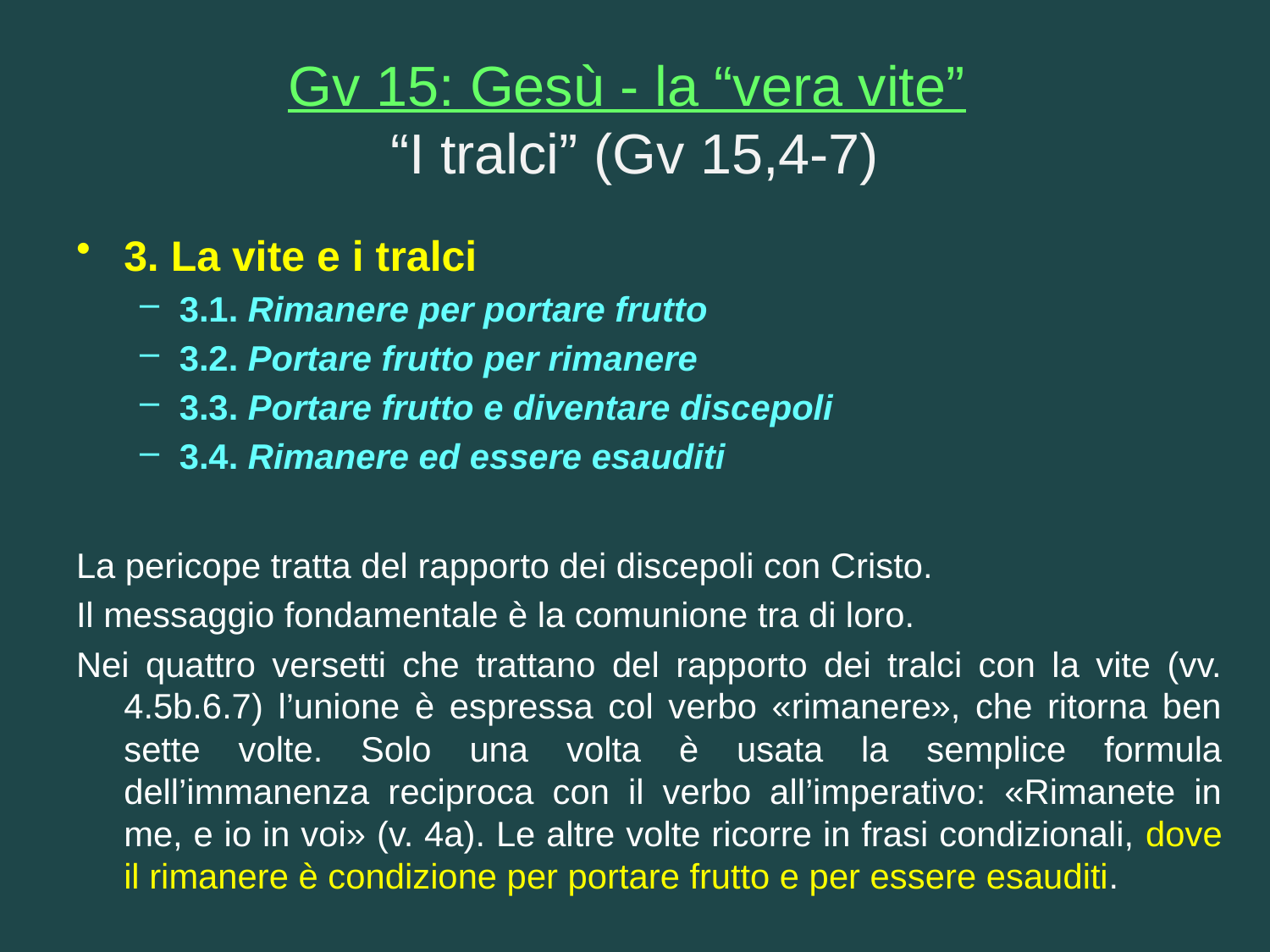

# Gv 15: Gesù - la “vera vite” “I tralci” (Gv 15,4-7)
3. La vite e i tralci
3.1. Rimanere per portare frutto
3.2. Portare frutto per rimanere
3.3. Portare frutto e diventare discepoli
3.4. Rimanere ed essere esauditi

La pericope tratta del rapporto dei discepoli con Cristo.
Il messaggio fondamentale è la comunione tra di loro.
Nei quattro versetti che trattano del rapporto dei tralci con la vite (vv. 4.5b.6.7) l’unione è espressa col verbo «rimanere», che ritorna ben sette volte. Solo una volta è usata la semplice formula dell’immanenza reciproca con il verbo all’imperativo: «Rimanete in me, e io in voi» (v. 4a). Le altre volte ricorre in frasi condizionali, dove il rimanere è condizione per portare frutto e per essere esauditi.